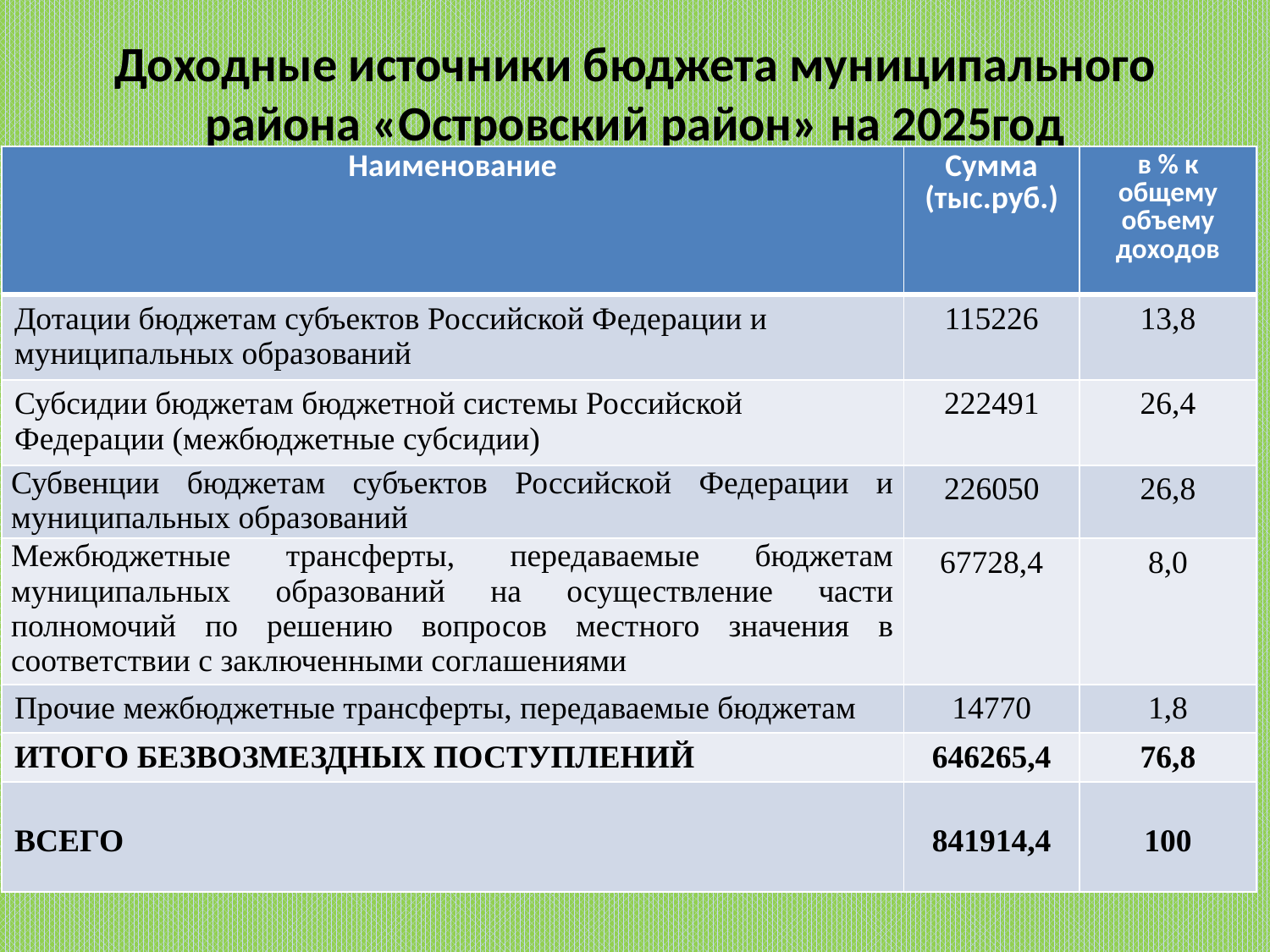

# Доходные источники бюджета муниципального района «Островский район» на 2025год
| Наименование | Сумма (тыс.руб.) | в % к общему объему доходов |
| --- | --- | --- |
| Дотации бюджетам субъектов Российской Федерации и муниципальных образований | 115226 | 13,8 |
| Субсидии бюджетам бюджетной системы Российской Федерации (межбюджетные субсидии) | 222491 | 26,4 |
| Субвенции бюджетам субъектов Российской Федерации и муниципальных образований | 226050 | 26,8 |
| Межбюджетные трансферты, передаваемые бюджетам муниципальных образований на осуществление части полномочий по решению вопросов местного значения в соответствии с заключенными соглашениями | 67728,4 | 8,0 |
| Прочие межбюджетные трансферты, передаваемые бюджетам | 14770 | 1,8 |
| ИТОГО БЕЗВОЗМЕЗДНЫХ ПОСТУПЛЕНИЙ | 646265,4 | 76,8 |
| ВСЕГО | 841914,4 | 100 |